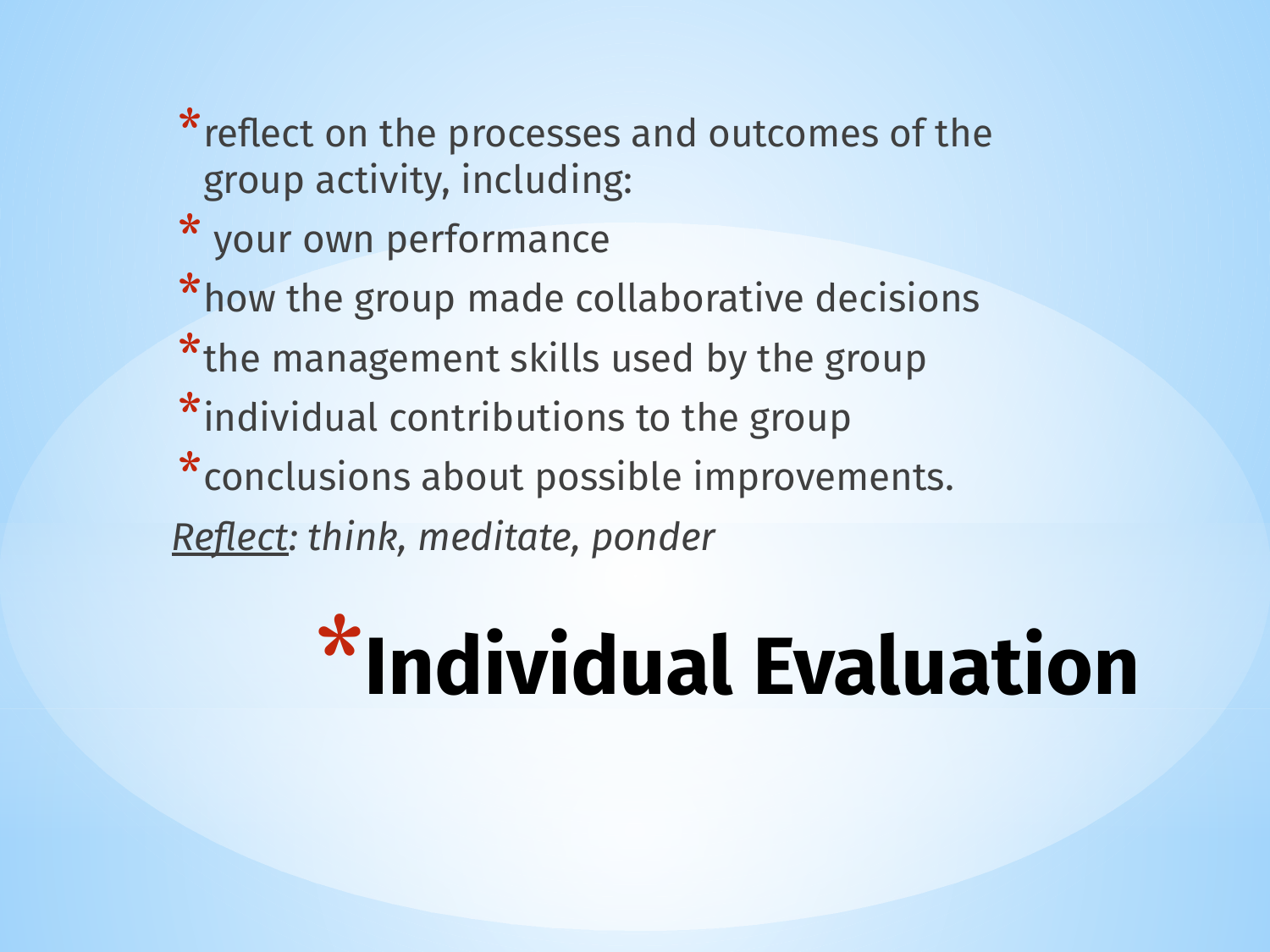

reflect on the processes and outcomes of the group activity, including:
 your own performance
how the group made collaborative decisions
the management skills used by the group
individual contributions to the group
conclusions about possible improvements.
Reflect: think, meditate, ponder

# Individual Evaluation